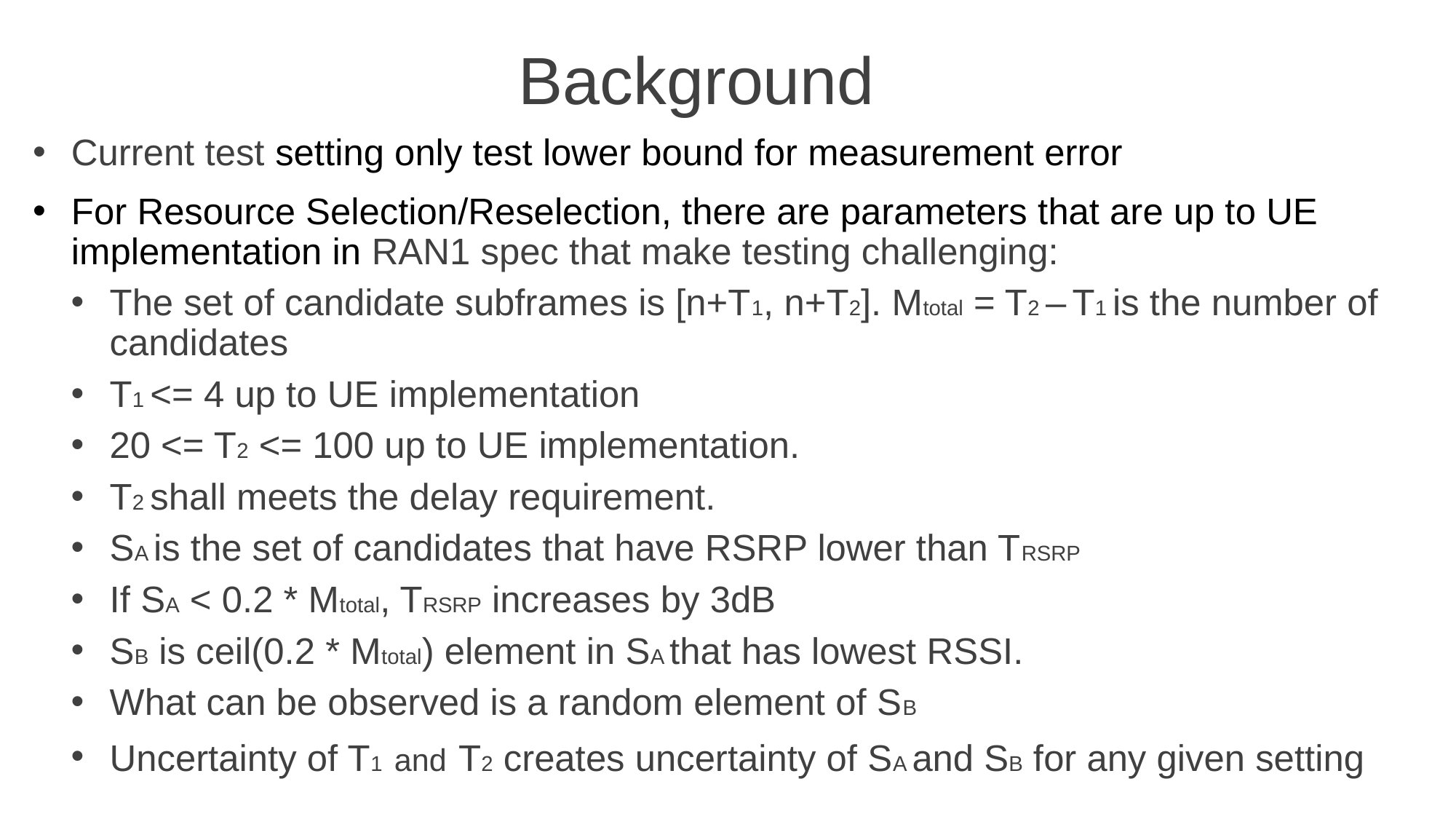

# Background
Current test setting only test lower bound for measurement error
For Resource Selection/Reselection, there are parameters that are up to UE implementation in RAN1 spec that make testing challenging:
The set of candidate subframes is [n+T1, n+T2]. Mtotal = T2 – T1 is the number of candidates
T1 <= 4 up to UE implementation
20 <= T2 <= 100 up to UE implementation.
T2 shall meets the delay requirement.
SA is the set of candidates that have RSRP lower than TRSRP
If SA < 0.2 * Mtotal, TRSRP increases by 3dB
SB is ceil(0.2 * Mtotal) element in SA that has lowest RSSI.
What can be observed is a random element of SB
Uncertainty of T1 and T2 creates uncertainty of SA and SB for any given setting